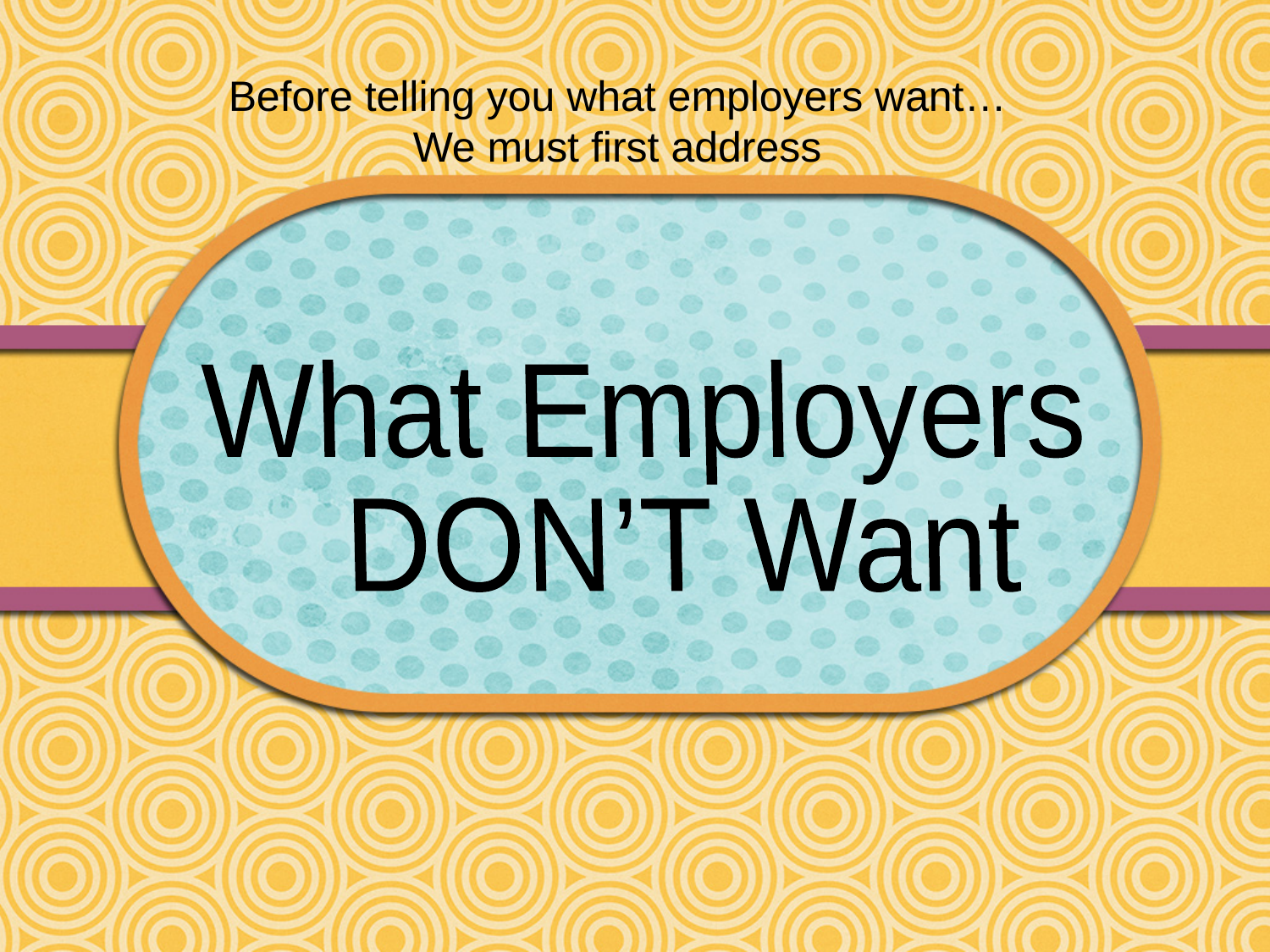

Before telling you what employers want…
We must first address
What Employers
 DON’T Want